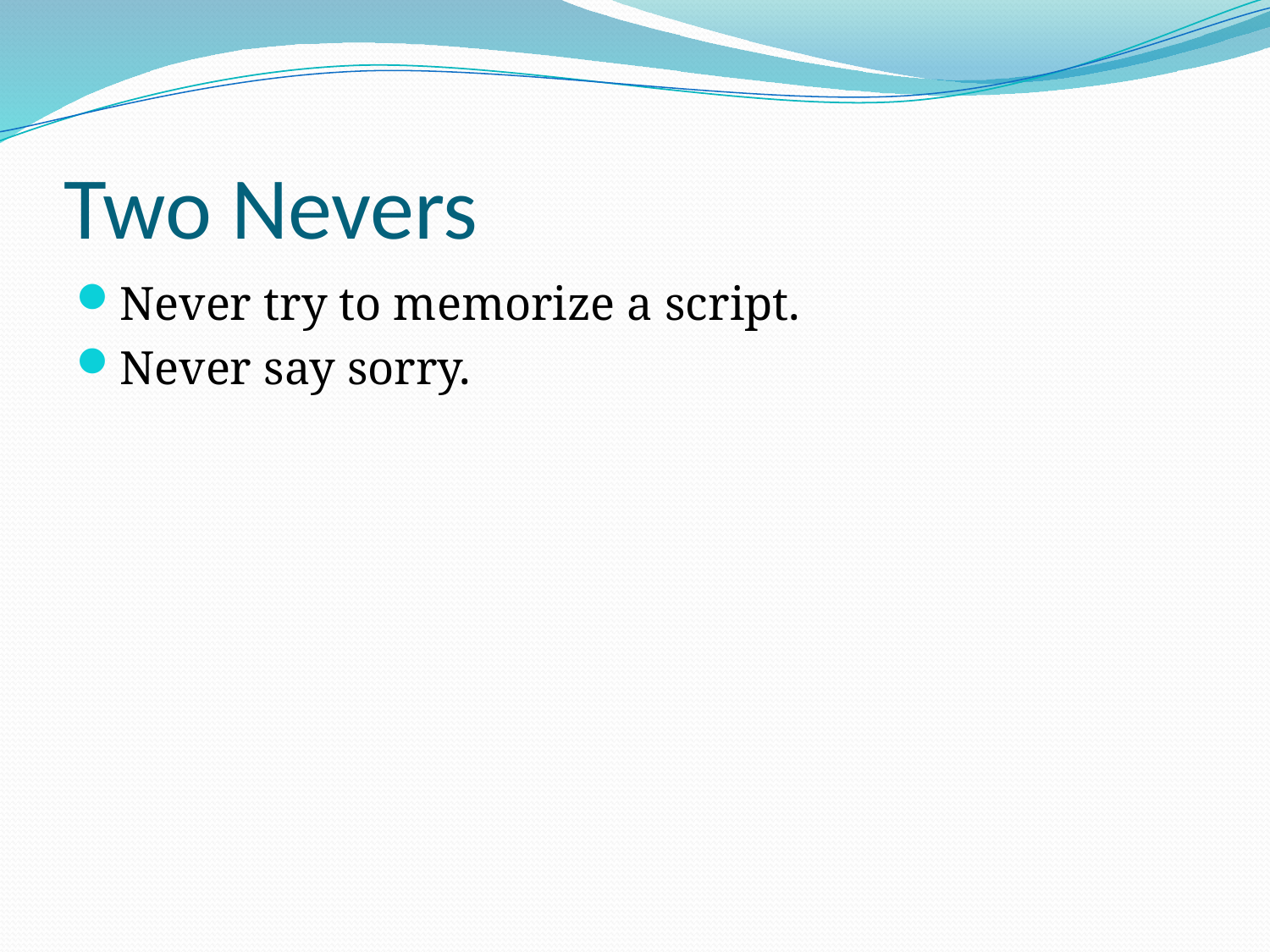

# Two Nevers
Never try to memorize a script.
Never say sorry.